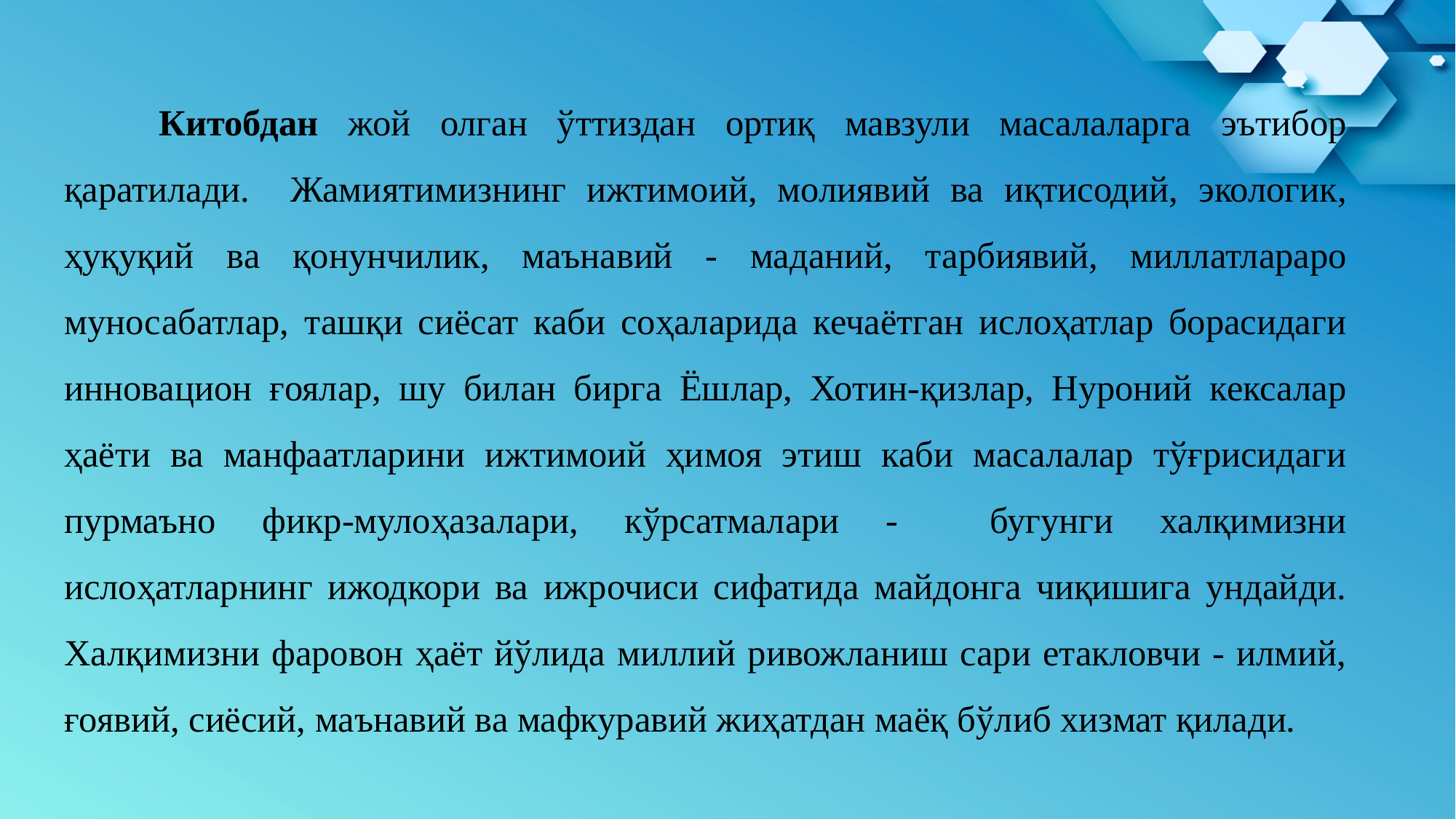

Китобдан жой олган ўттиздан ортиқ мавзули масалаларга эътибор қаратилади.  Жамиятимизнинг ижтимоий, молиявий ва иқтисодий, экологик, ҳуқуқий ва қонунчилик, маънавий - маданий, тарбиявий, миллатлараро муносабатлар, ташқи сиёсат каби соҳаларида кечаётган ислоҳатлар борасидаги инновацион ғоялар, шу билан бирга Ёшлар, Хотин-қизлар, Нуроний кексалар ҳаёти ва манфаатларини ижтимоий ҳимоя этиш каби масалалар тўғрисидаги пурмаъно фикр-мулоҳазалари, кўрсатмалари -  бугунги халқимизни ислоҳатларнинг ижодкори ва ижрочиси сифатида майдонга чиқишига ундайди. Халқимизни фаровон ҳаёт йўлида миллий ривожланиш сари етакловчи - илмий, ғоявий, сиёсий, маънавий ва мафкуравий жиҳатдан маёқ бўлиб хизмат қилади.